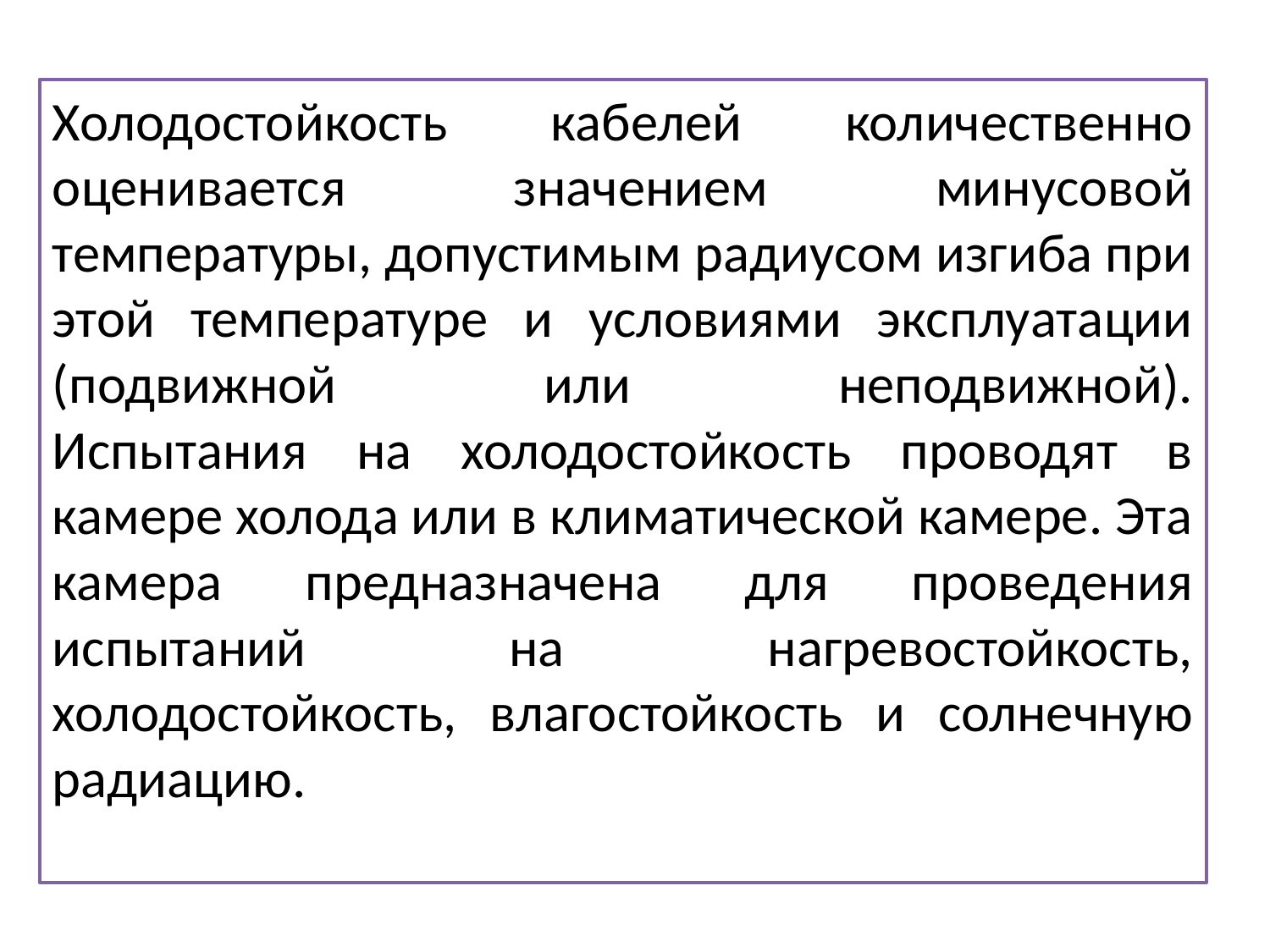

#
Холодостойкость кабелей количественно оценивается значением минусовой температуры, допустимым радиусом изгиба при этой температуре и условиями эксплуатации (подвижной или неподвижной).
Испытания на холодостойкость проводят в камере холода или в климатической камере. Эта камера предназначена для проведения испытаний на нагревостойкость, холодостойкость, влагостойкость и солнечную радиацию.